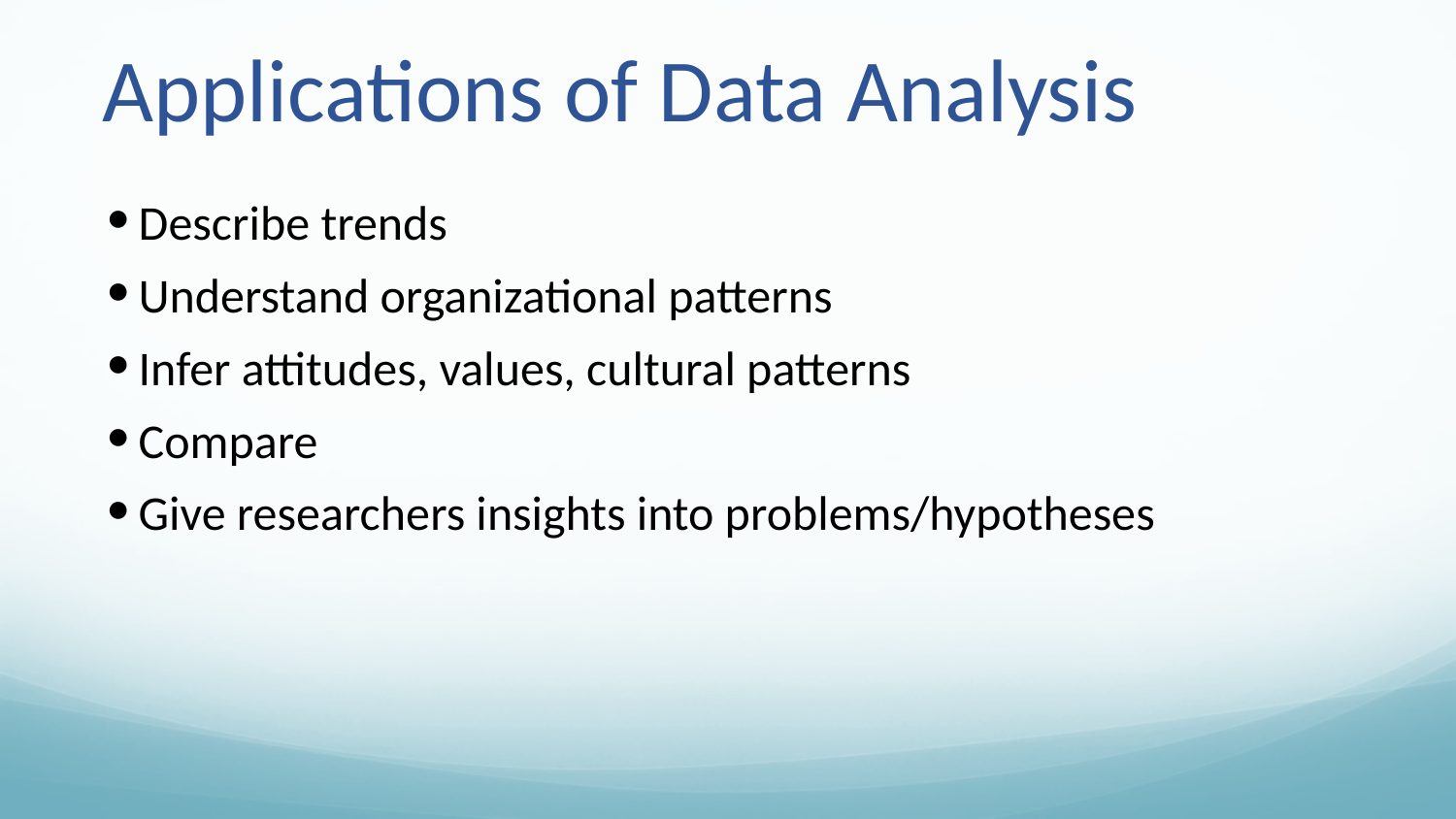

# Applications of Data Analysis
Describe trends
Understand organizational patterns
Infer attitudes, values, cultural patterns
Compare
Give researchers insights into problems/hypotheses